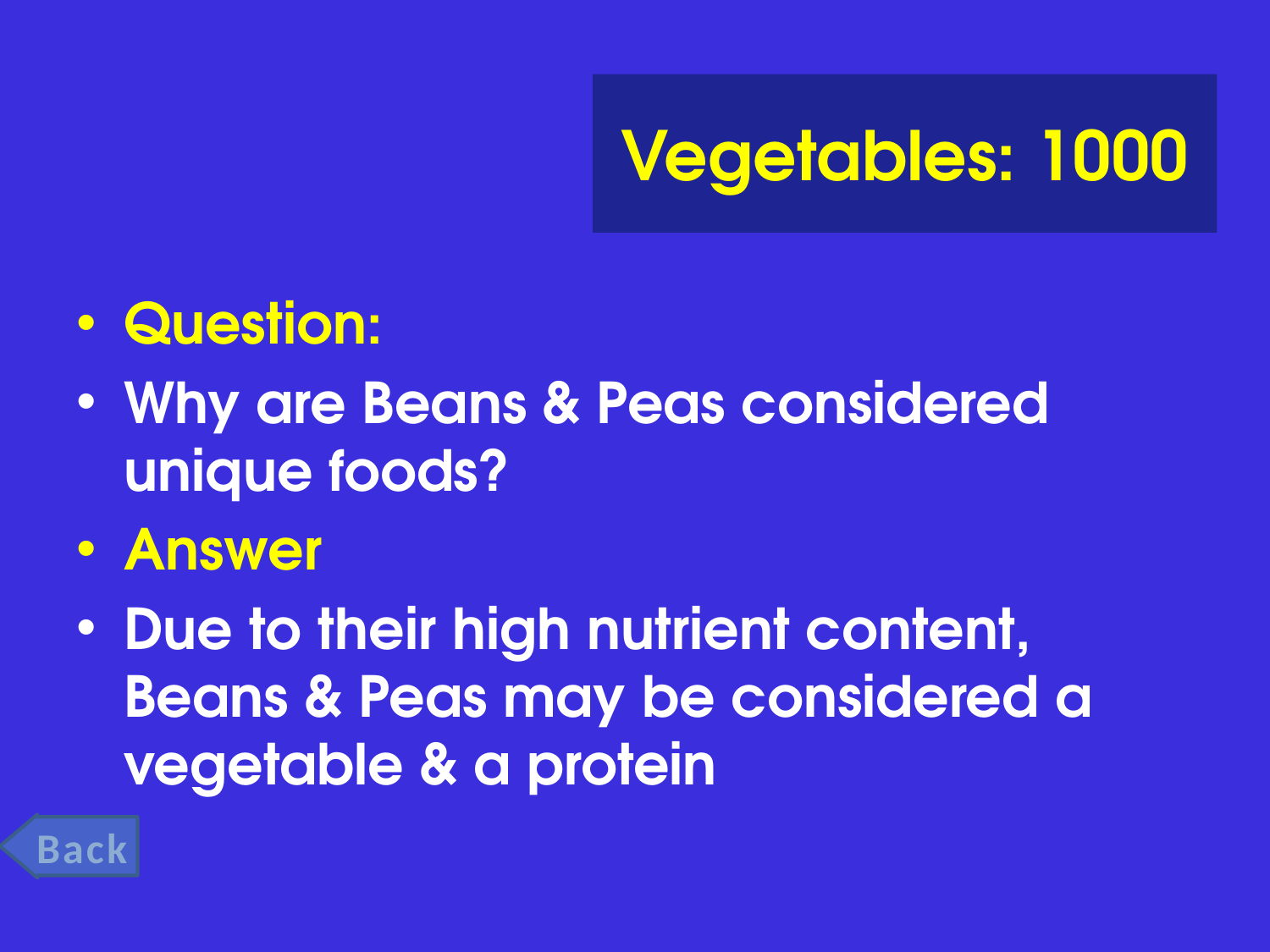

# Vegetables: 1000

Question:
Why are Beans & Peas considered unique foods?
Answer
Due to their high nutrient content, Beans & Peas may be considered a vegetable & a protein

Back